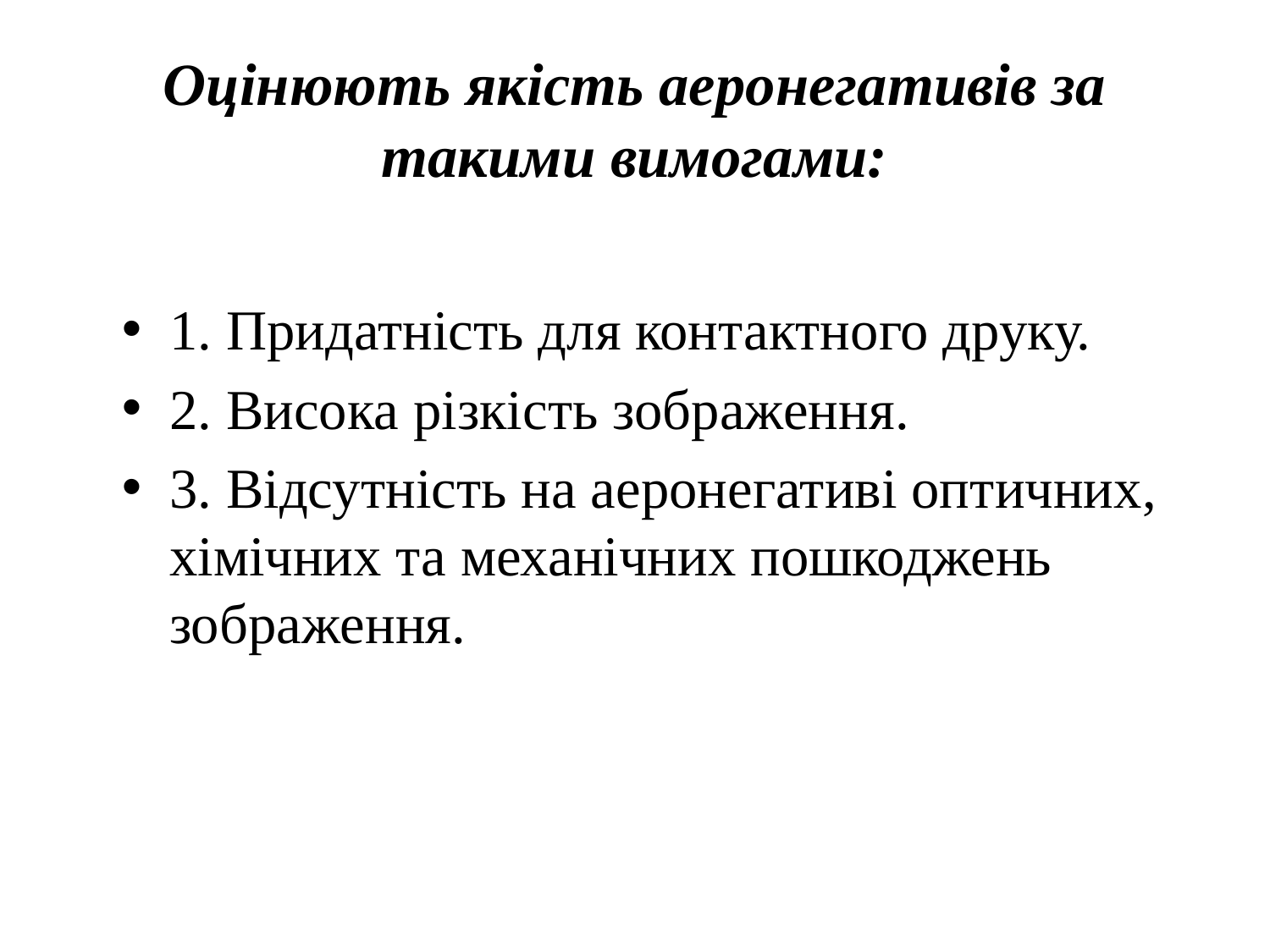

# Оцінюють якість аеронегативів за такими вимогами:
1. Придатність для контактного друку.
2. Висока різкість зображення.
3. Відсутність на аеронегативі оптичних, хімічних та механічних пошкоджень зображення.